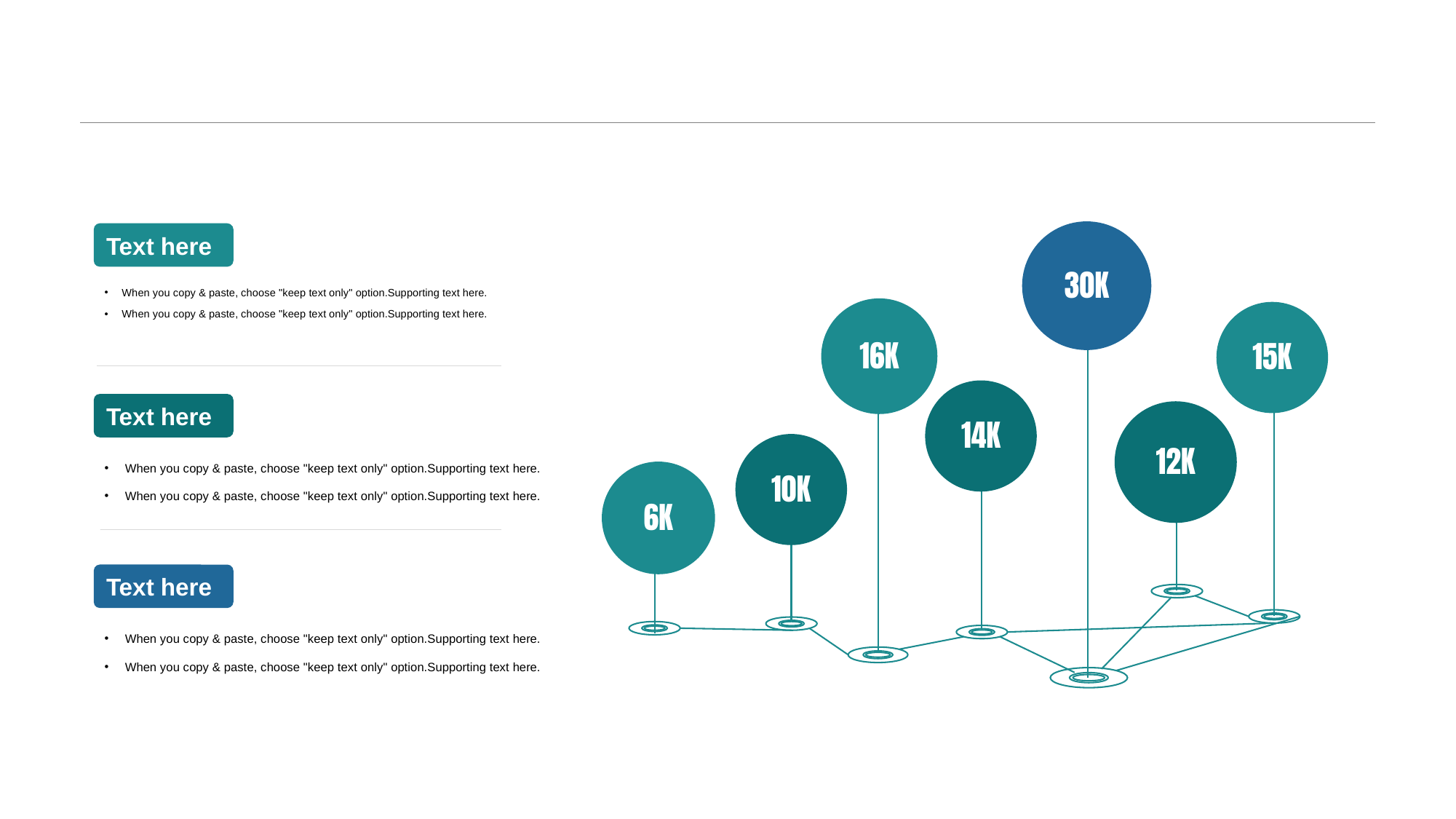

#
30K
Text here
When you copy & paste, choose "keep text only" option.Supporting text here.
When you copy & paste, choose "keep text only" option.Supporting text here.
16K
15K

14K
Text here

12K

10K
When you copy & paste, choose "keep text only" option.Supporting text here.
When you copy & paste, choose "keep text only" option.Supporting text here.
6K

Text here

When you copy & paste, choose "keep text only" option.Supporting text here.
When you copy & paste, choose "keep text only" option.Supporting text here.